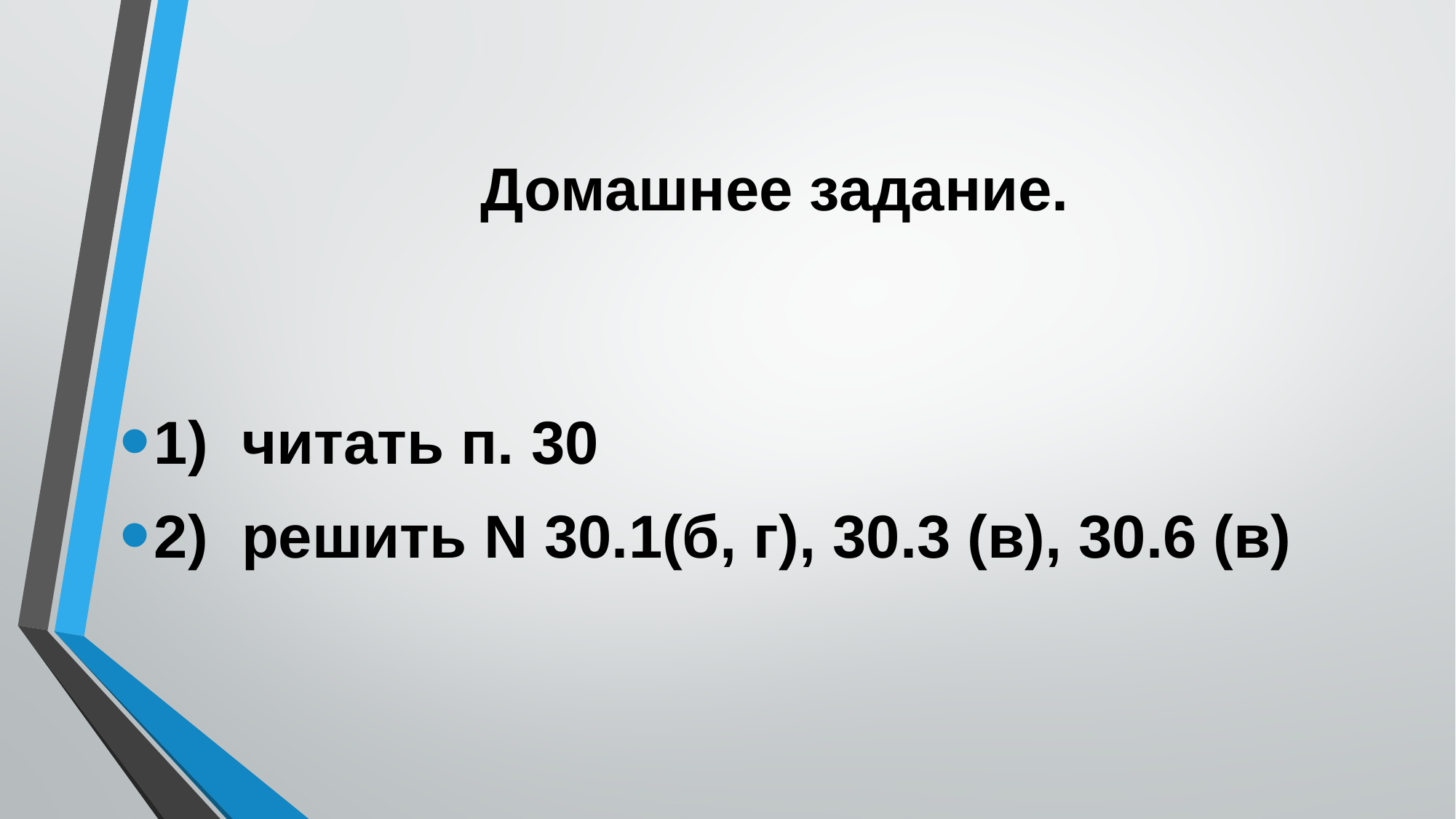

# Домашнее задание.
1)  читать п. 30
2)  решить N 30.1(б, г), 30.3 (в), 30.6 (в)